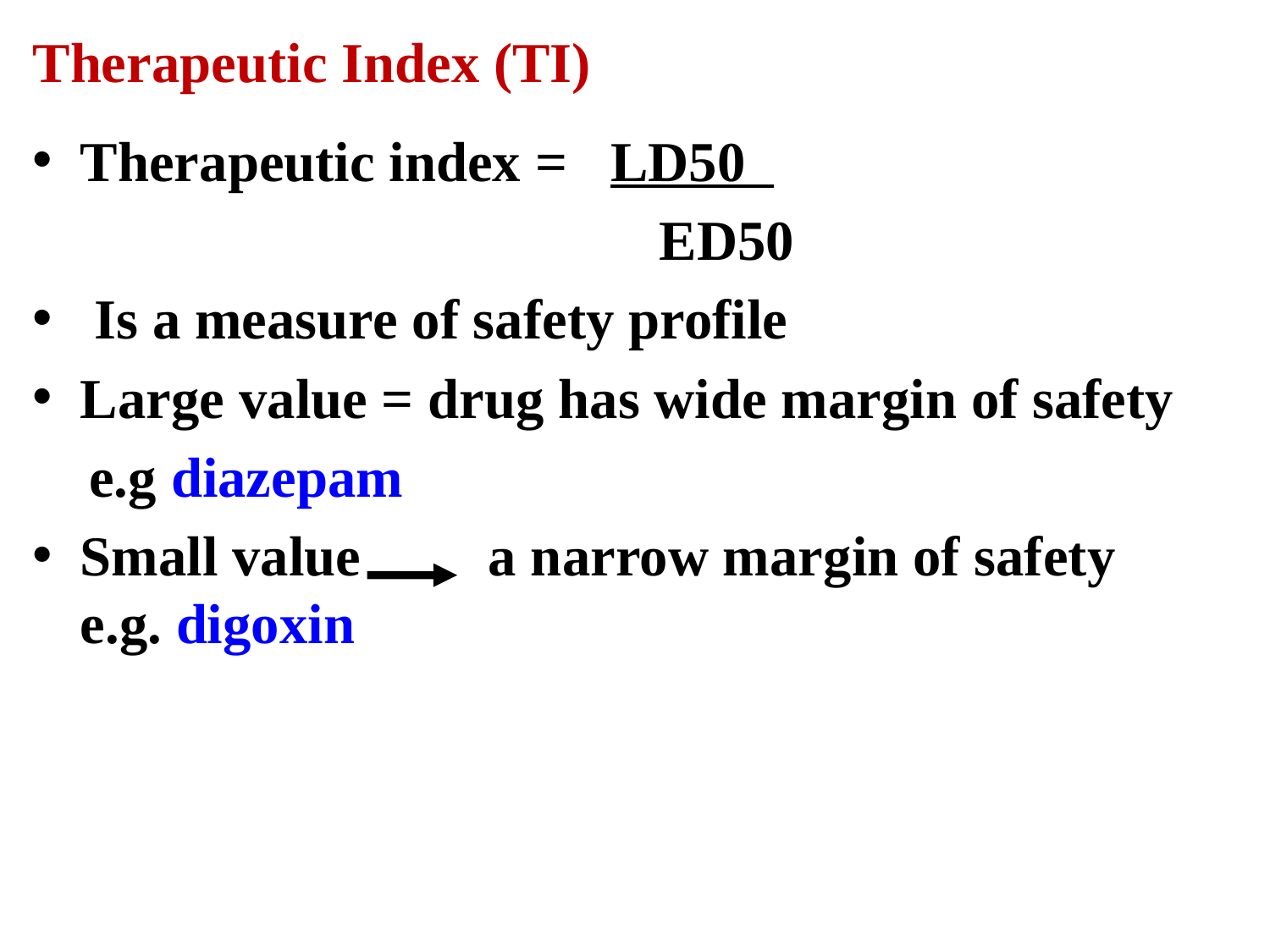

Therapeutic Index (TI)

Therapeutic index =   LD50
					     ED50
 Is a measure of safety profile
Large value = drug has wide margin of safety
    e.g diazepam
Small value         a narrow margin of safety  e.g. digoxin